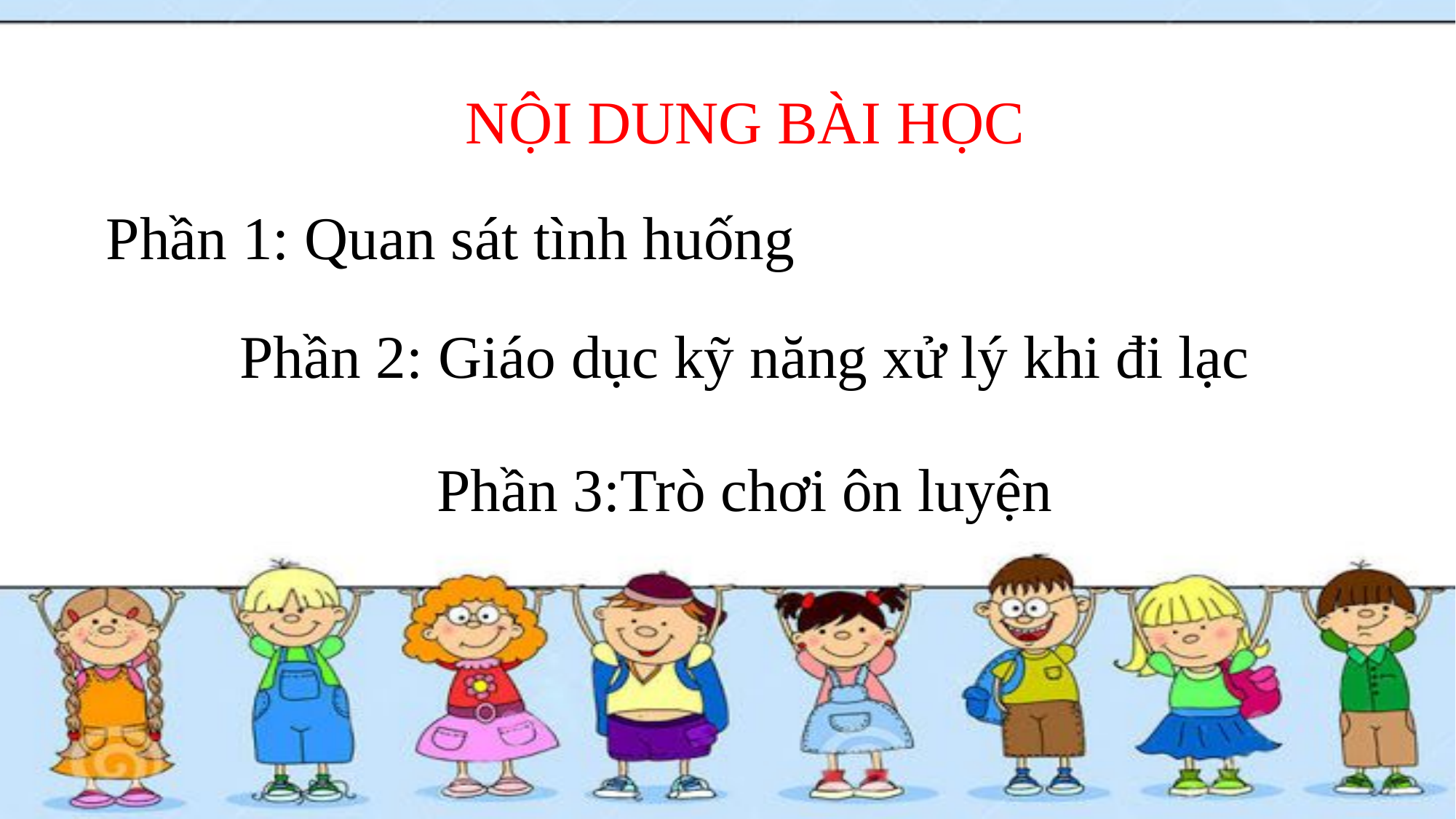

NỘI DUNG BÀI HỌC
Phần 1: Quan sát tình huống
Phần 2: Giáo dục kỹ năng xử lý khi đi lạc
Phần 3:Trò chơi ôn luyện